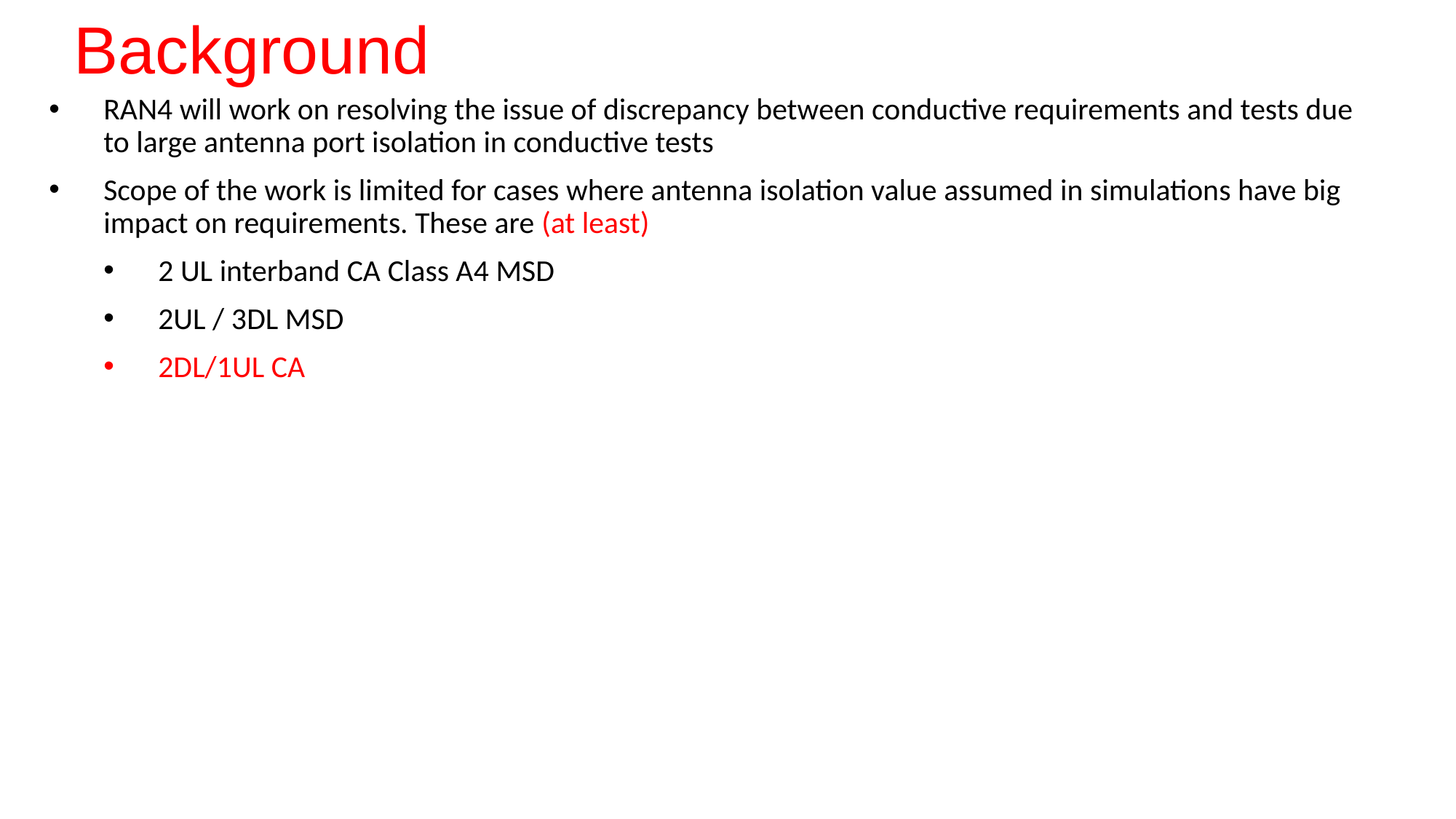

# Background
RAN4 will work on resolving the issue of discrepancy between conductive requirements and tests due to large antenna port isolation in conductive tests
Scope of the work is limited for cases where antenna isolation value assumed in simulations have big impact on requirements. These are (at least)
2 UL interband CA Class A4 MSD
2UL / 3DL MSD
2DL/1UL CA